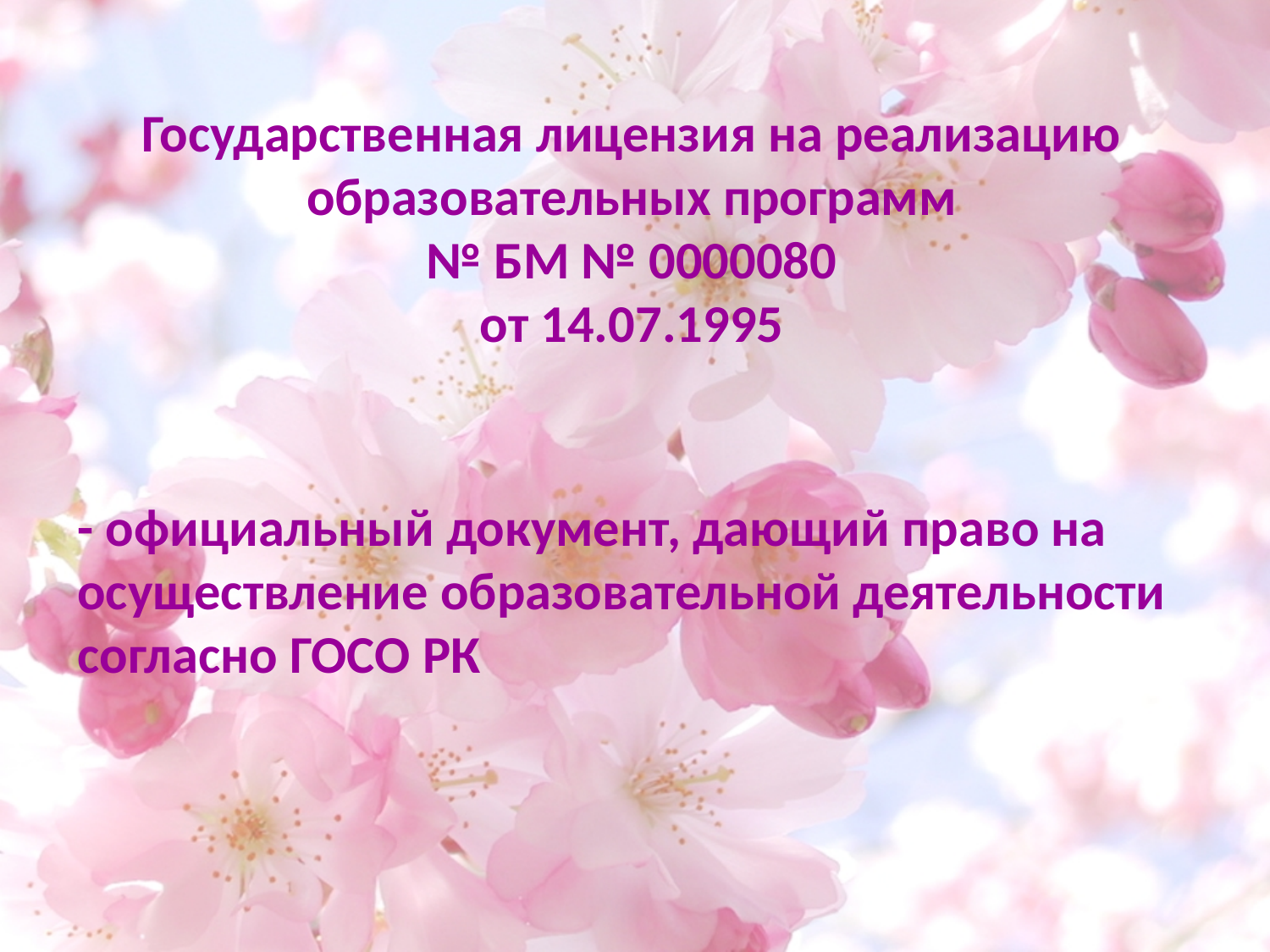

# Государственная лицензия на реализацию образовательных программ № БМ № 0000080 от 14.07.1995
- официальный документ, дающий право на осуществление образовательной деятельности согласно ГОСО РК